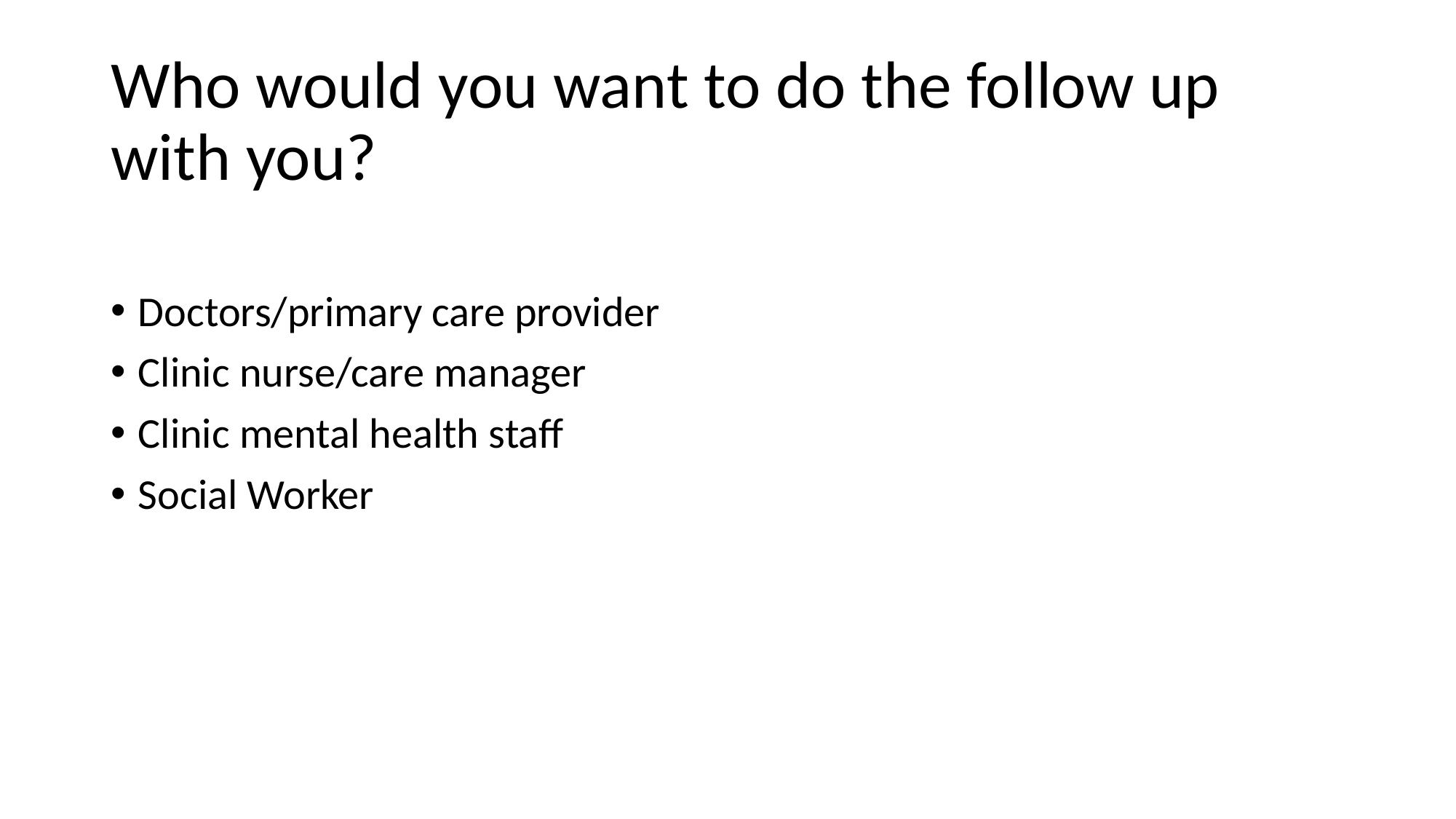

# Who would you want to do the follow up with you?

Doctors/primary care provider
Clinic nurse/care manager
Clinic mental health staff
Social Worker